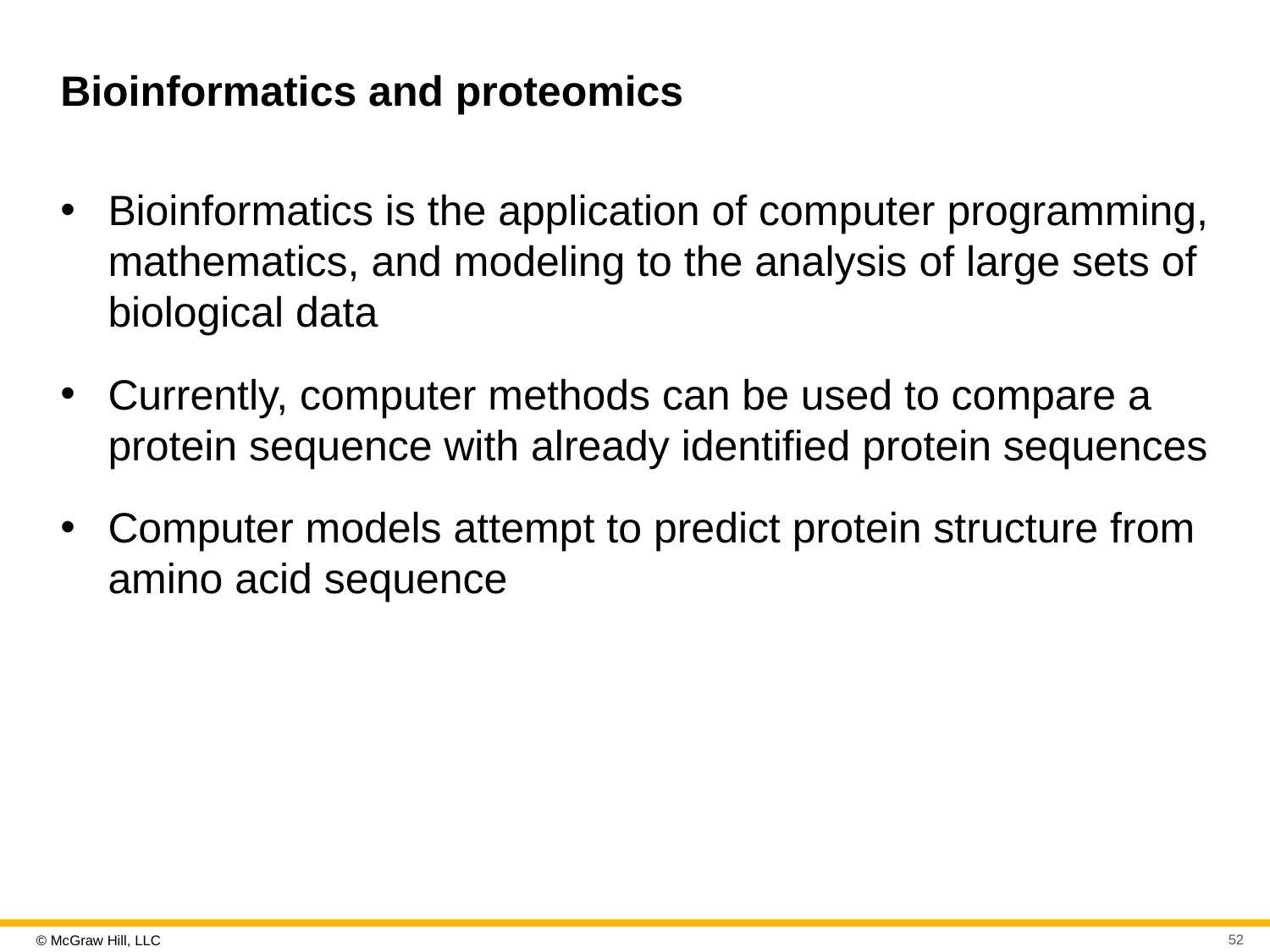

# Bioinformatics and proteomics
Bioinformatics is the application of computer programming, mathematics, and modeling to the analysis of large sets of biological data
Currently, computer methods can be used to compare a protein sequence with already identified protein sequences
Computer models attempt to predict protein structure from amino acid sequence
52